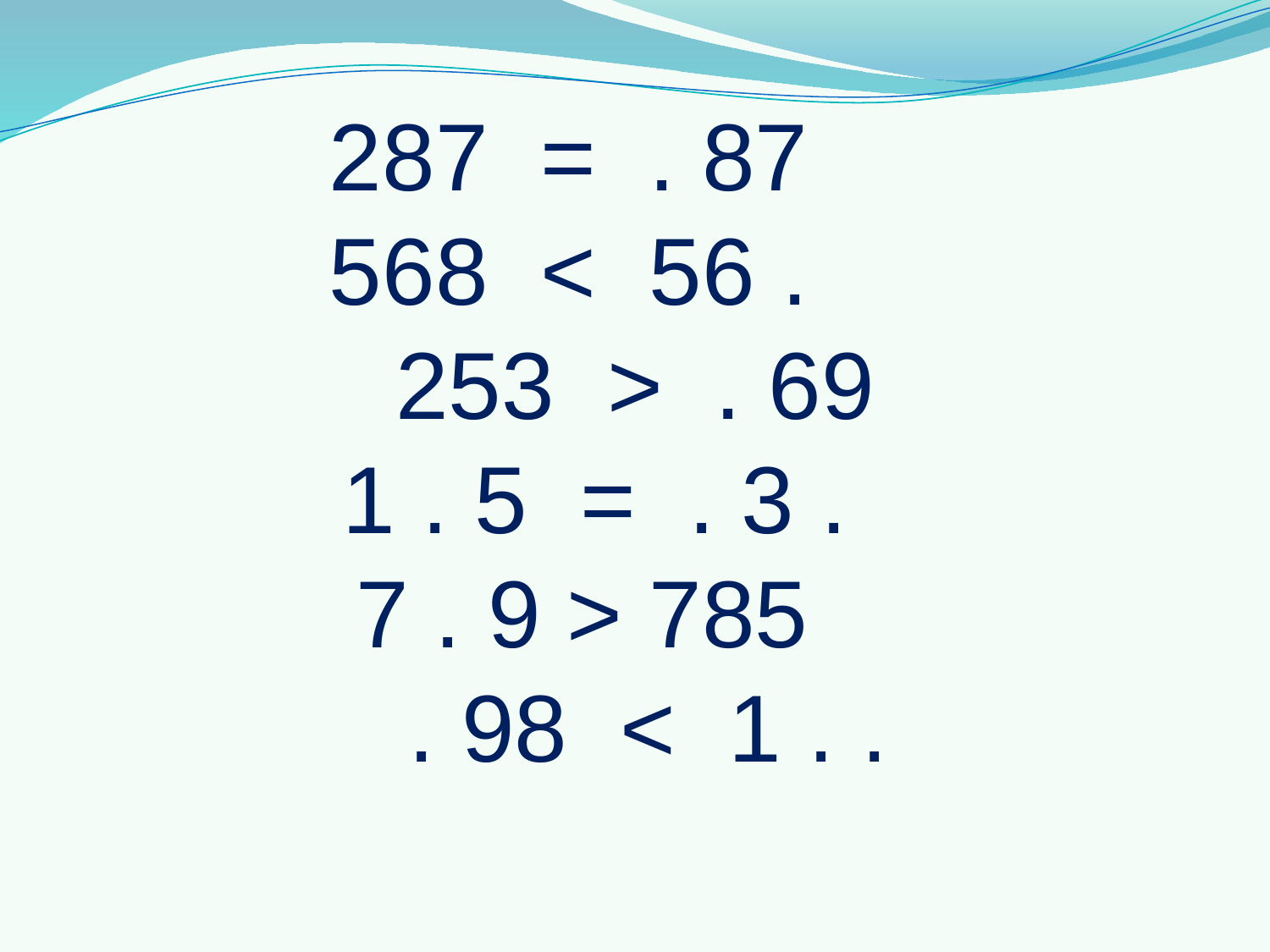

287  =  . 87
568  <  56 .
253  >  . 69
1 . 5  =  . 3 .
7 . 9 > 785
 . 98  <  1 . .